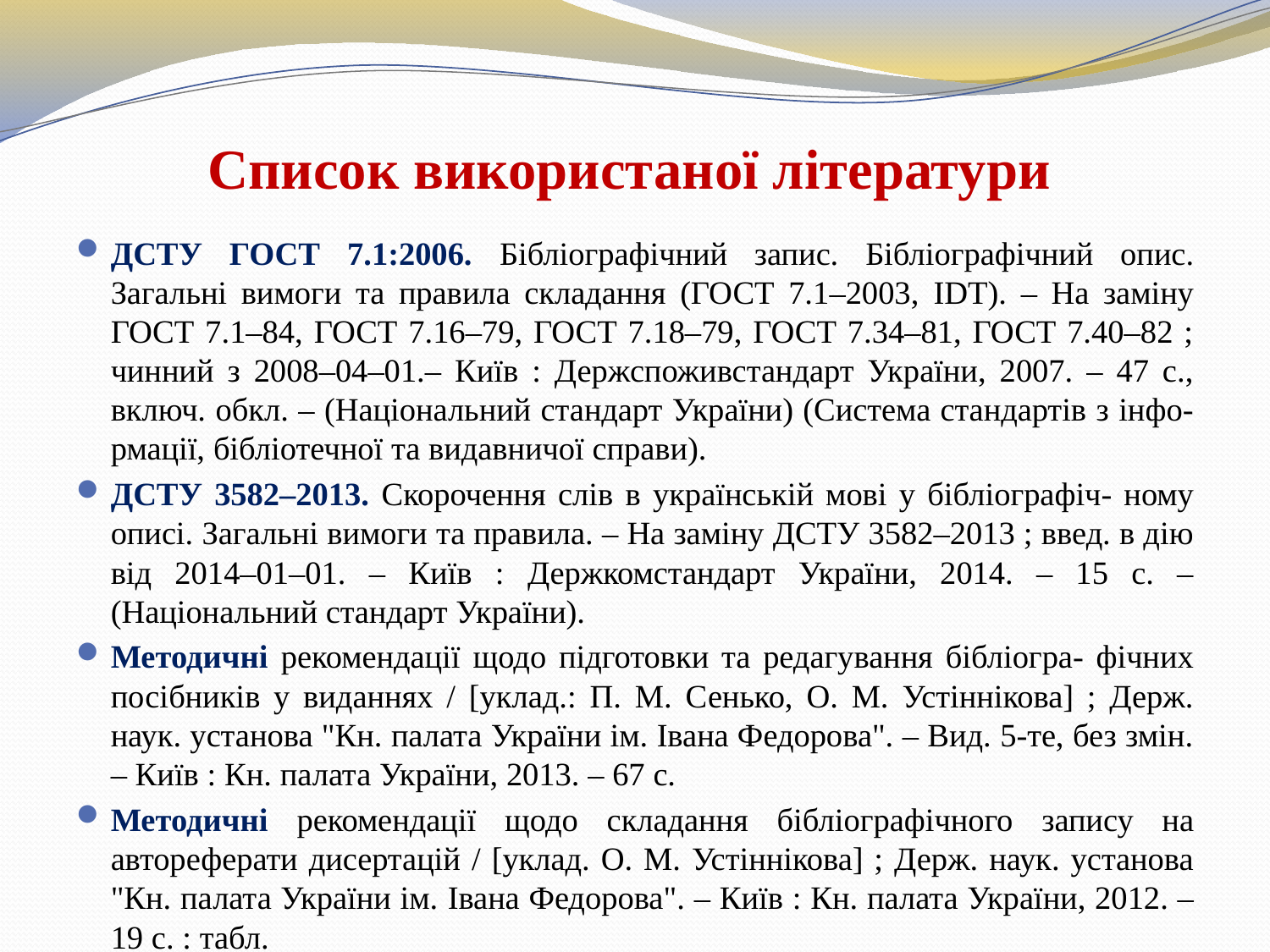

Список використаної літератури
ДСТУ ГОСТ 7.1:2006. Бібліографічний запис. Бібліографічний опис. Загальні вимоги та правила складання (ГОСТ 7.1–2003, IDT). – На заміну ГОСТ 7.1–84, ГОСТ 7.16–79, ГОСТ 7.18–79, ГОСТ 7.34–81, ГОСТ 7.40–82 ; чинний з 2008–04–01.– Київ : Держспоживстандарт України, 2007. – 47 с., включ. обкл. – (Національний стандарт України) (Система стандартів з інфо- рмації, бібліотечної та видавничої справи).
ДСТУ 3582–2013. Скорочення слів в українській мові у бібліографіч- ному описі. Загальні вимоги та правила. – На заміну ДСТУ 3582–2013 ; введ. в дію від 2014–01–01. – Київ : Держкомстандарт України, 2014. – 15 с. – (Національний стандарт України).
Методичні рекомендації щодо підготовки та редагування бібліогра- фічних посібників у виданнях / [уклад.: П. М. Сенько, О. М. Устіннікова] ; Держ. наук. установа "Кн. палата України ім. Івана Федорова". – Вид. 5-те, без змін. – Київ : Кн. палата України, 2013. – 67 с.
Методичні рекомендації щодо складання бібліографічного запису на автореферати дисертацій / [уклад. О. М. Устіннікова] ; Держ. наук. установа "Кн. палата України ім. Івана Федорова". – Київ : Кн. палата України, 2012. – 19 с. : табл.